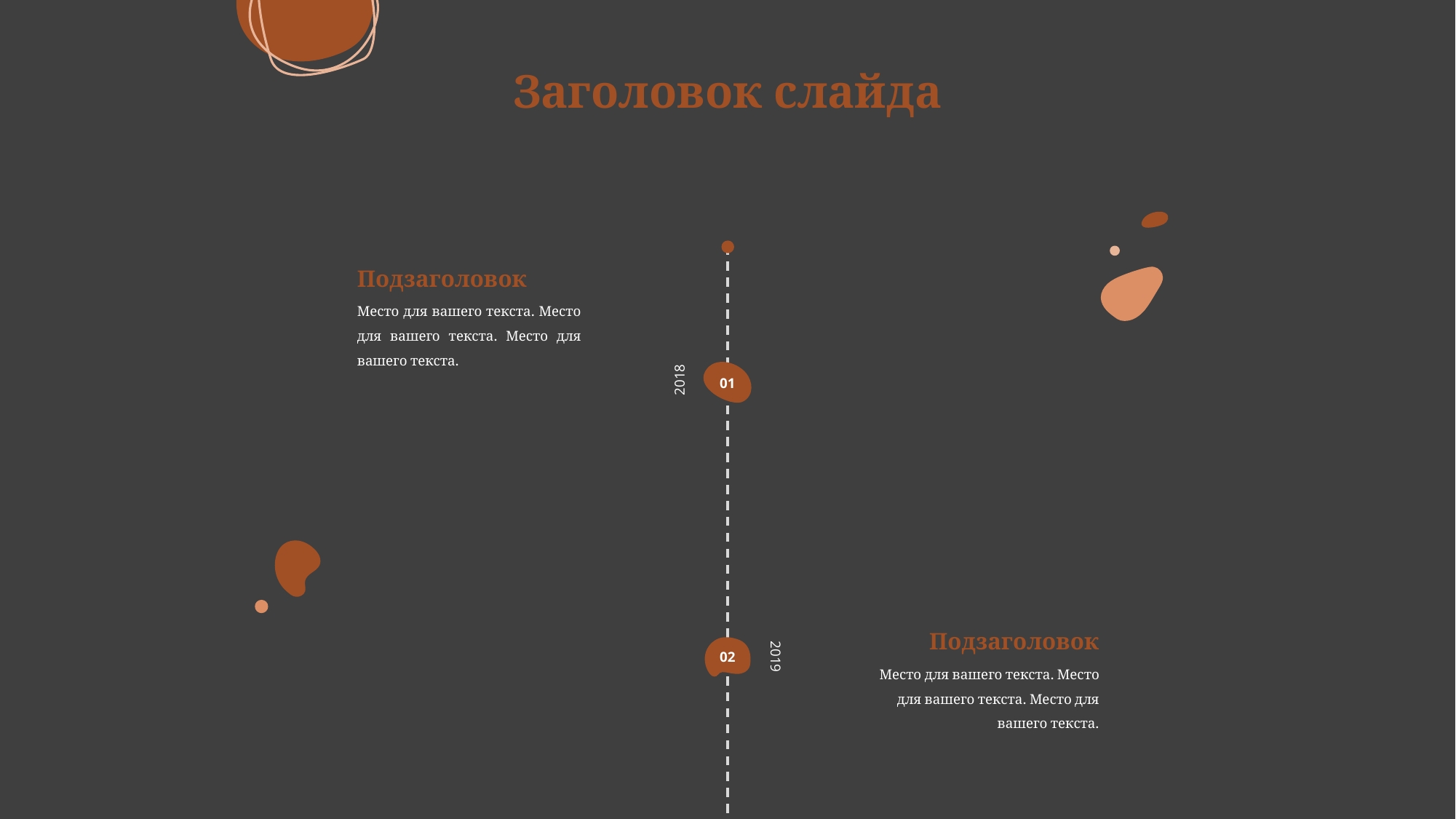

Заголовок слайда

Подзаголовок

Место для вашего текста. Место для вашего текста. Место для вашего текста.

2018
01

Подзаголовок

2019
02
Место для вашего текста. Место для вашего текста. Место для вашего текста.